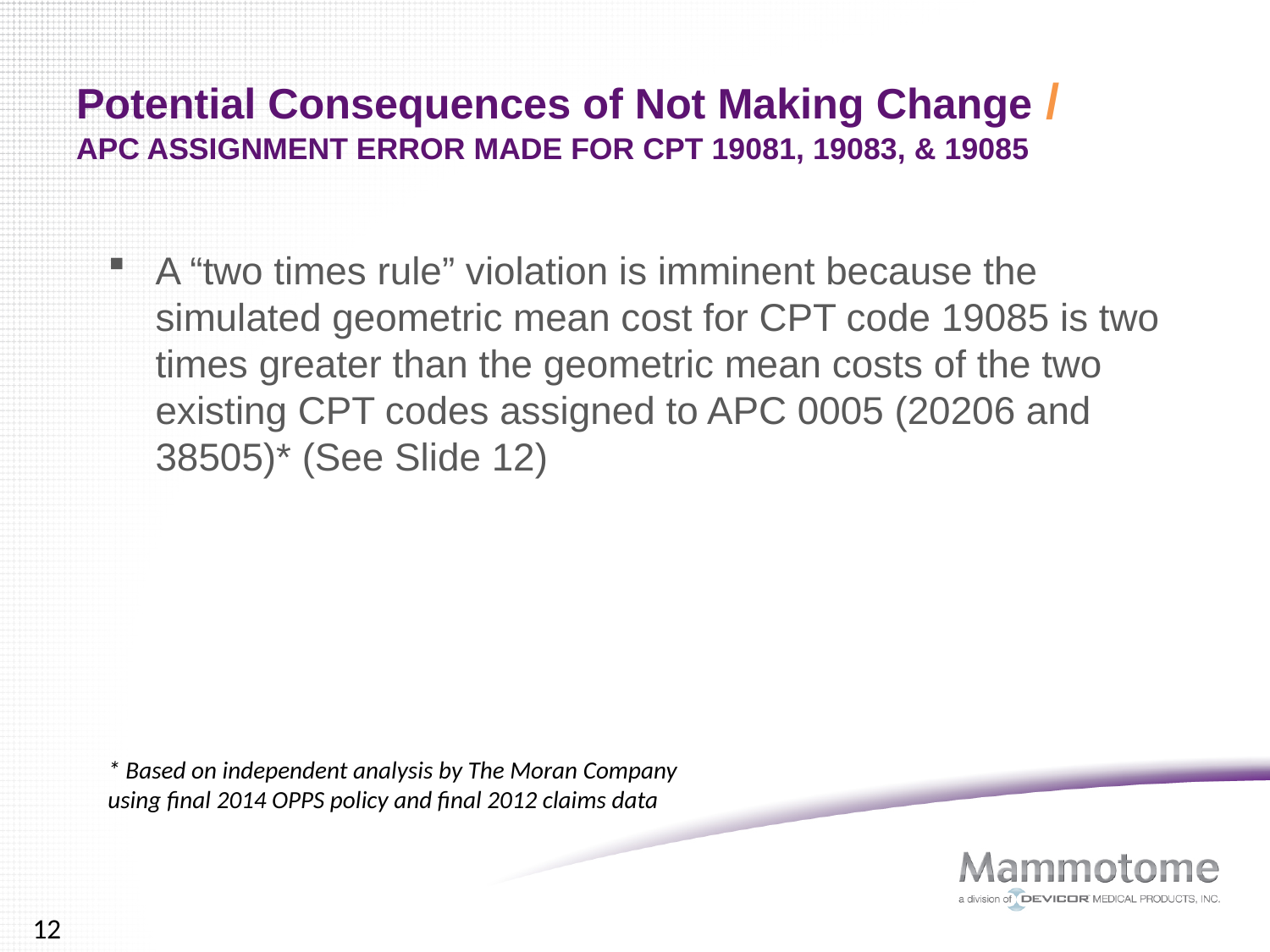

# Potential Consequences of Not Making Change / APC ASSIGNMENT ERROR MADE FOR CPT 19081, 19083, & 19085
A “two times rule” violation is imminent because the simulated geometric mean cost for CPT code 19085 is two times greater than the geometric mean costs of the two existing CPT codes assigned to APC 0005 (20206 and 38505)* (See Slide 12)

* Based on independent analysis by The Moran Company using final 2014 OPPS policy and final 2012 claims data